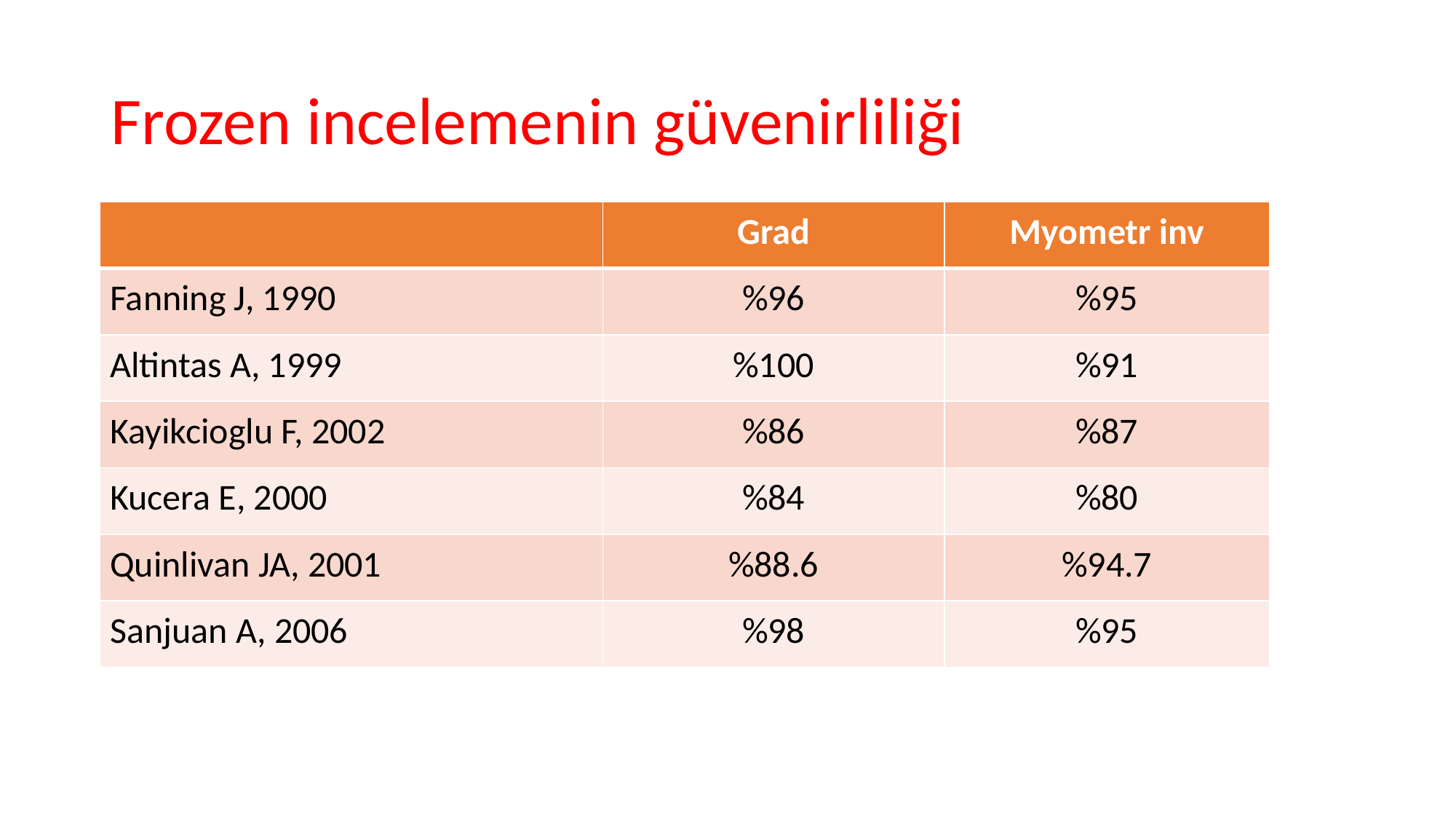

# Frozen incelemenin güvenirliliği
|  | Grad | Myometr inv |
| --- | --- | --- |
| Fanning J, 1990 | %96 | %95 |
| Altintas A, 1999 | %100 | %91 |
| Kayikcioglu F, 2002 | %86 | %87 |
| Kucera E, 2000 | %84 | %80 |
| Quinlivan JA, 2001 | %88.6 | %94.7 |
| Sanjuan A, 2006 | %98 | %95 |